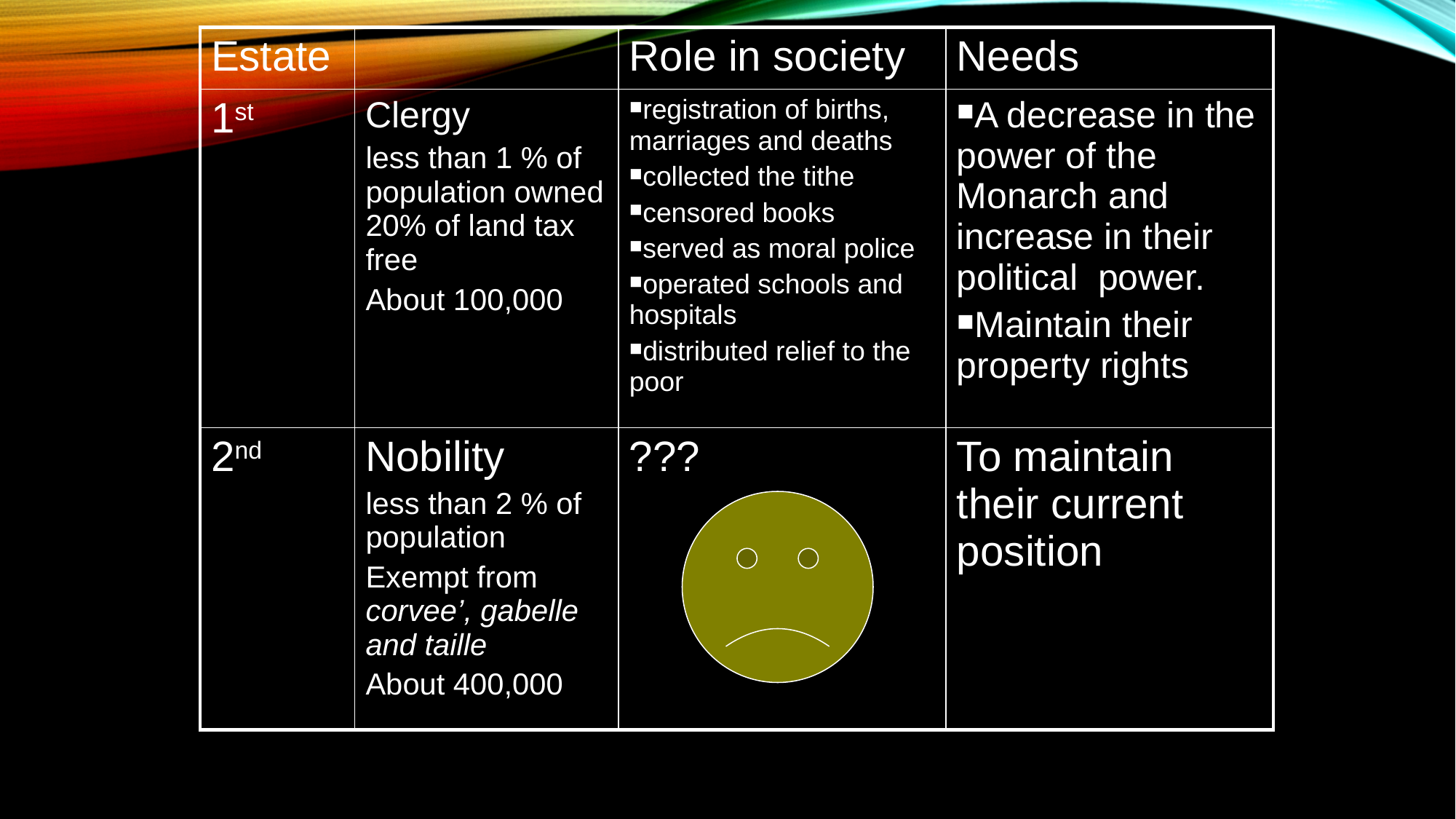

| Estate |  | Role in society | Needs |
| --- | --- | --- | --- |
| 1st | Clergy less than 1 % of population owned 20% of land tax free About 100,000 | registration of births, marriages and deaths collected the tithe censored books served as moral police operated schools and hospitals distributed relief to the poor | A decrease in the power of the Monarch and increase in their political power. Maintain their property rights |
| 2nd | Nobility less than 2 % of population Exempt from corvee’, gabelle and taille About 400,000 | ??? | To maintain their current position |